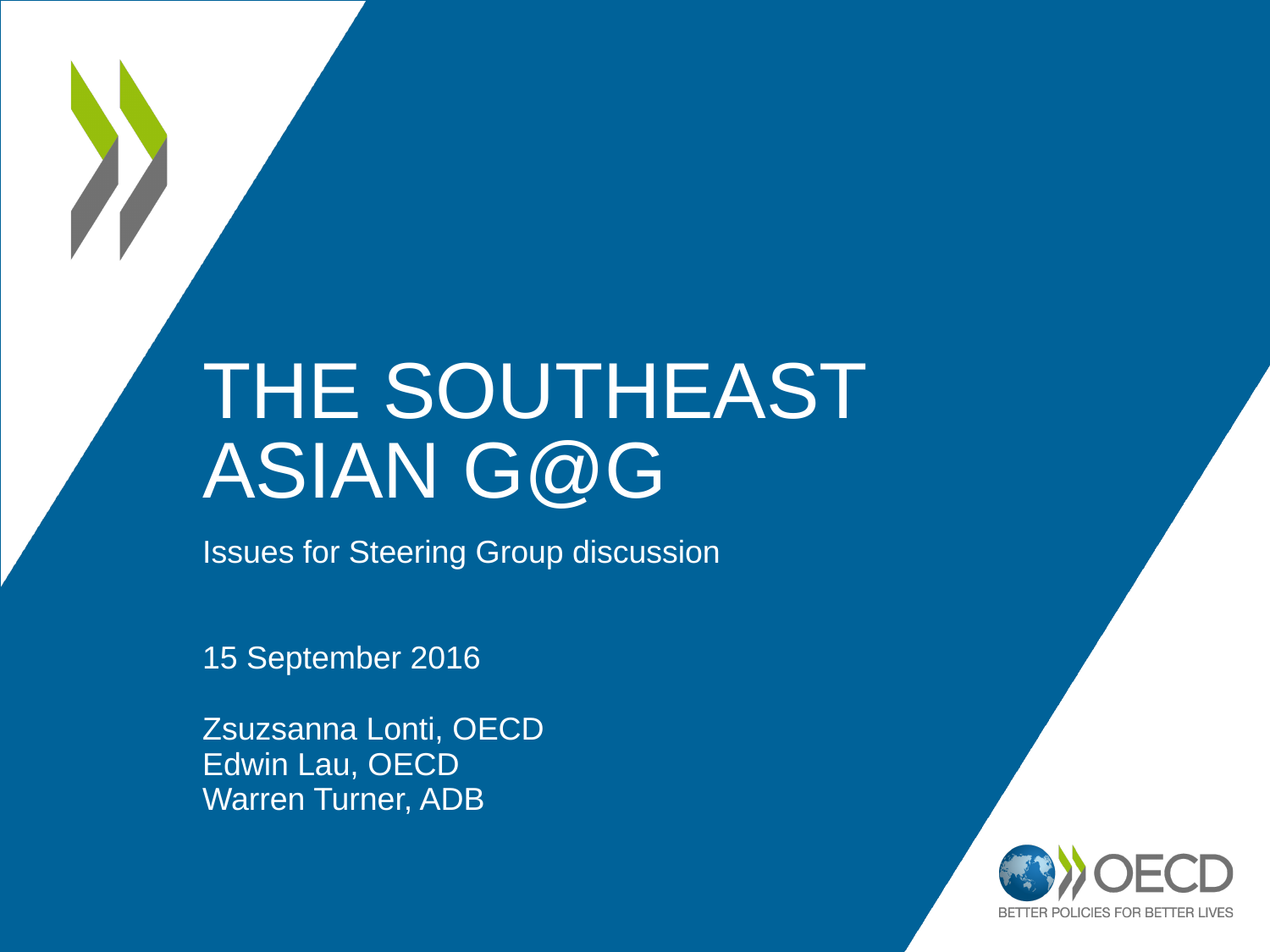

# The Southeast Asian G@G
Issues for Steering Group discussion

15 September 2016

Zsuzsanna Lonti, OECD
Edwin Lau, OECD
Warren Turner, ADB